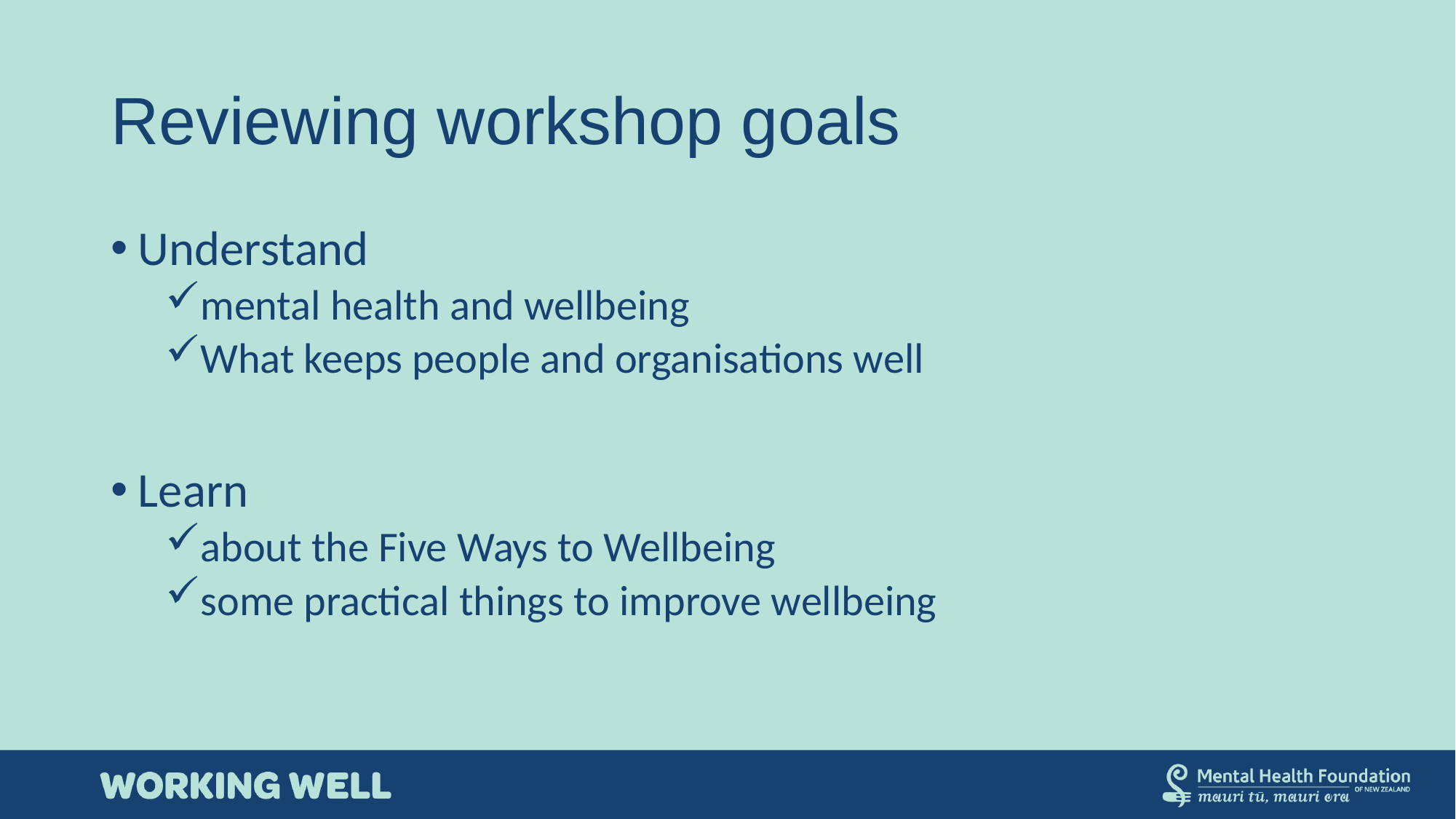

# Reviewing workshop goals
Understand
mental health and wellbeing
What keeps people and organisations well

Learn
about the Five Ways to Wellbeing
some practical things to improve wellbeing